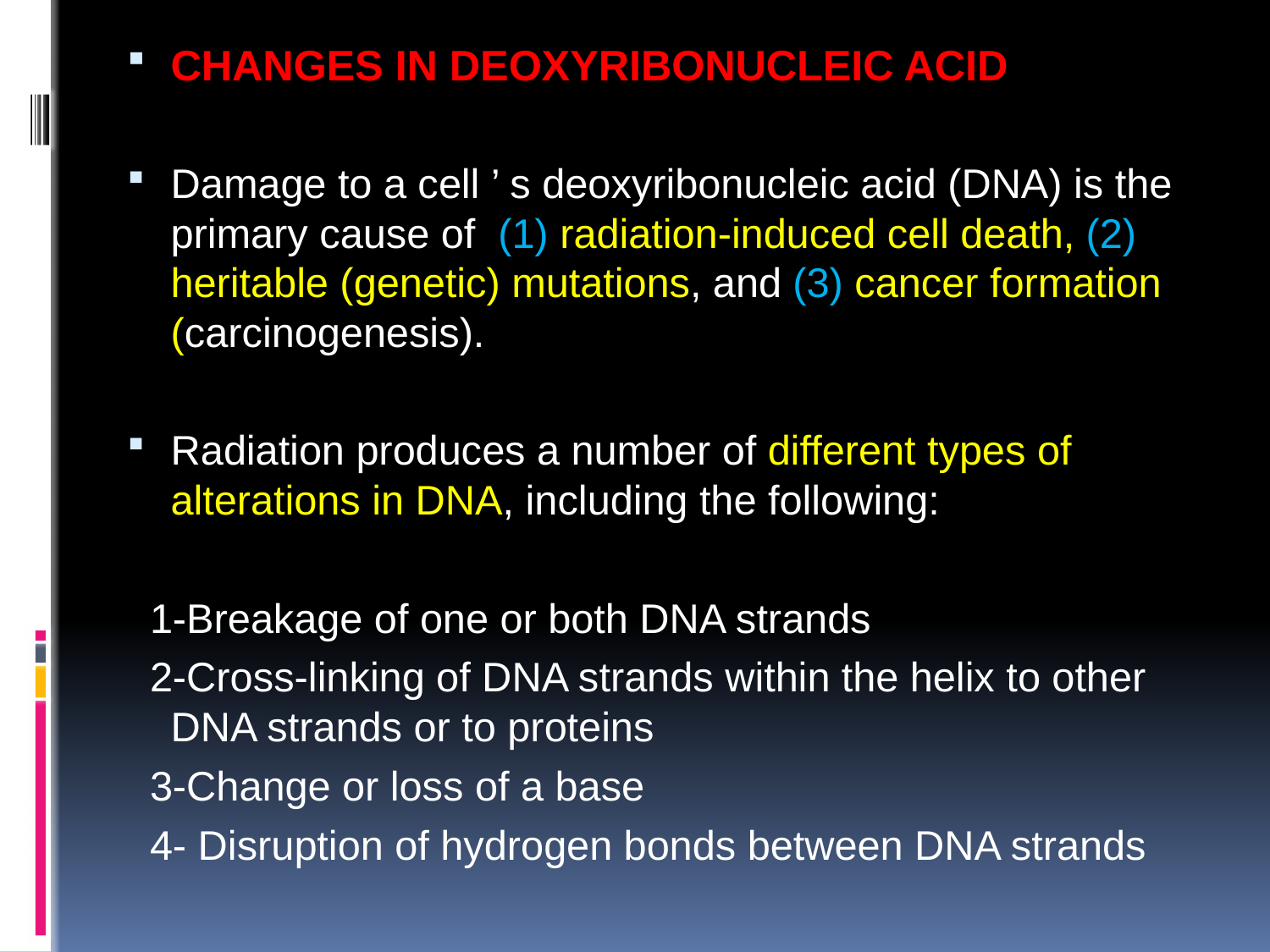

CHANGES IN DEOXYRIBONUCLEIC ACID

Damage to a cell ’ s deoxyribonucleic acid (DNA) is the primary cause of  (1) radiation-induced cell death, (2) heritable (genetic) mutations, and (3) cancer formation (carcinogenesis).

Radiation produces a number of different types of alterations in DNA, including the following:

  1-Breakage of one or both DNA strands
  2-Cross-linking of DNA strands within the helix to other DNA strands or to proteins
  3-Change or loss of a base
  4- Disruption of hydrogen bonds between DNA strands